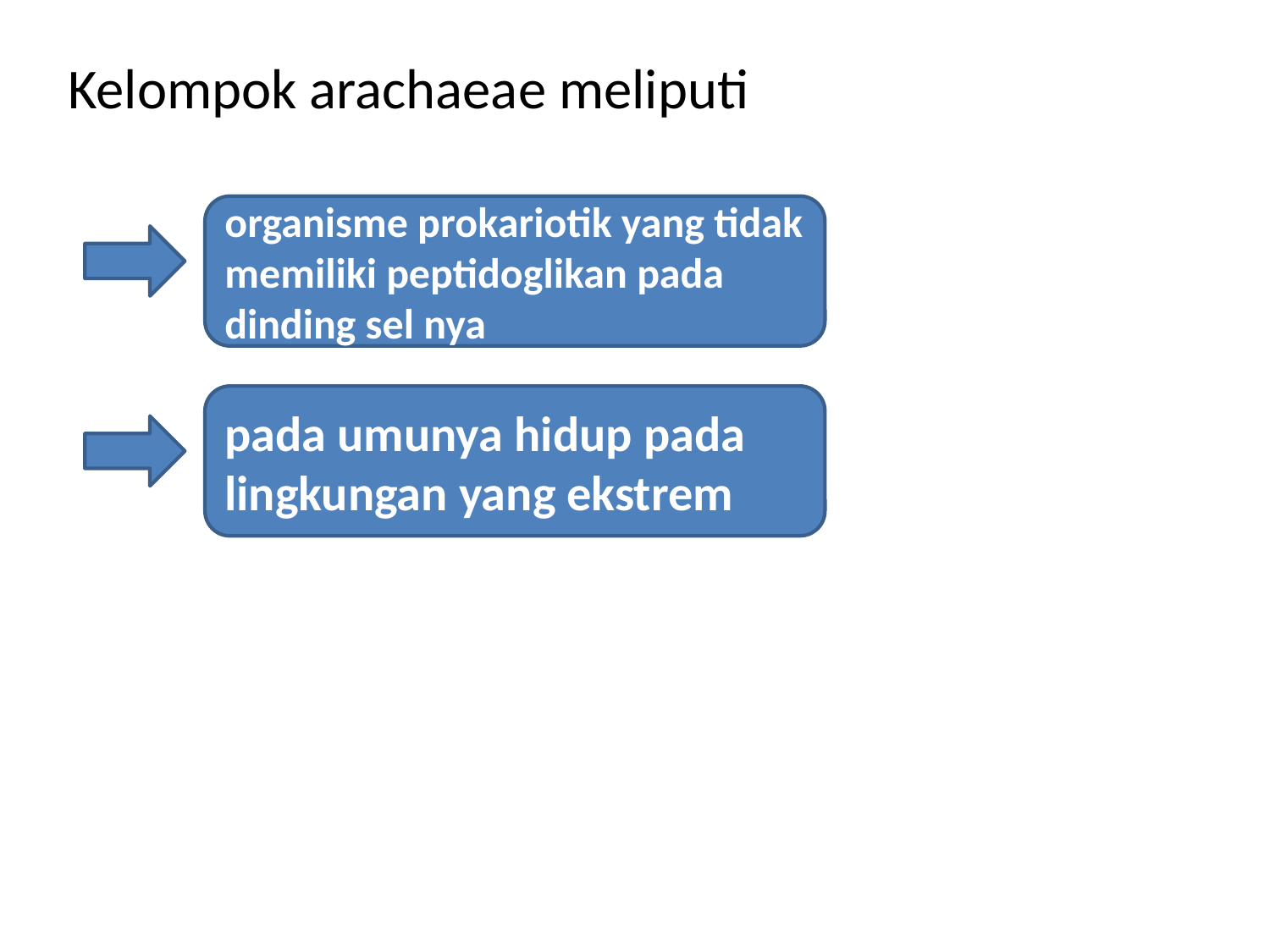

Kelompok arachaeae meliputi

organisme prokariotik yang tidak memiliki peptidoglikan pada dinding sel nya

pada umunya hidup pada lingkungan yang ekstrem